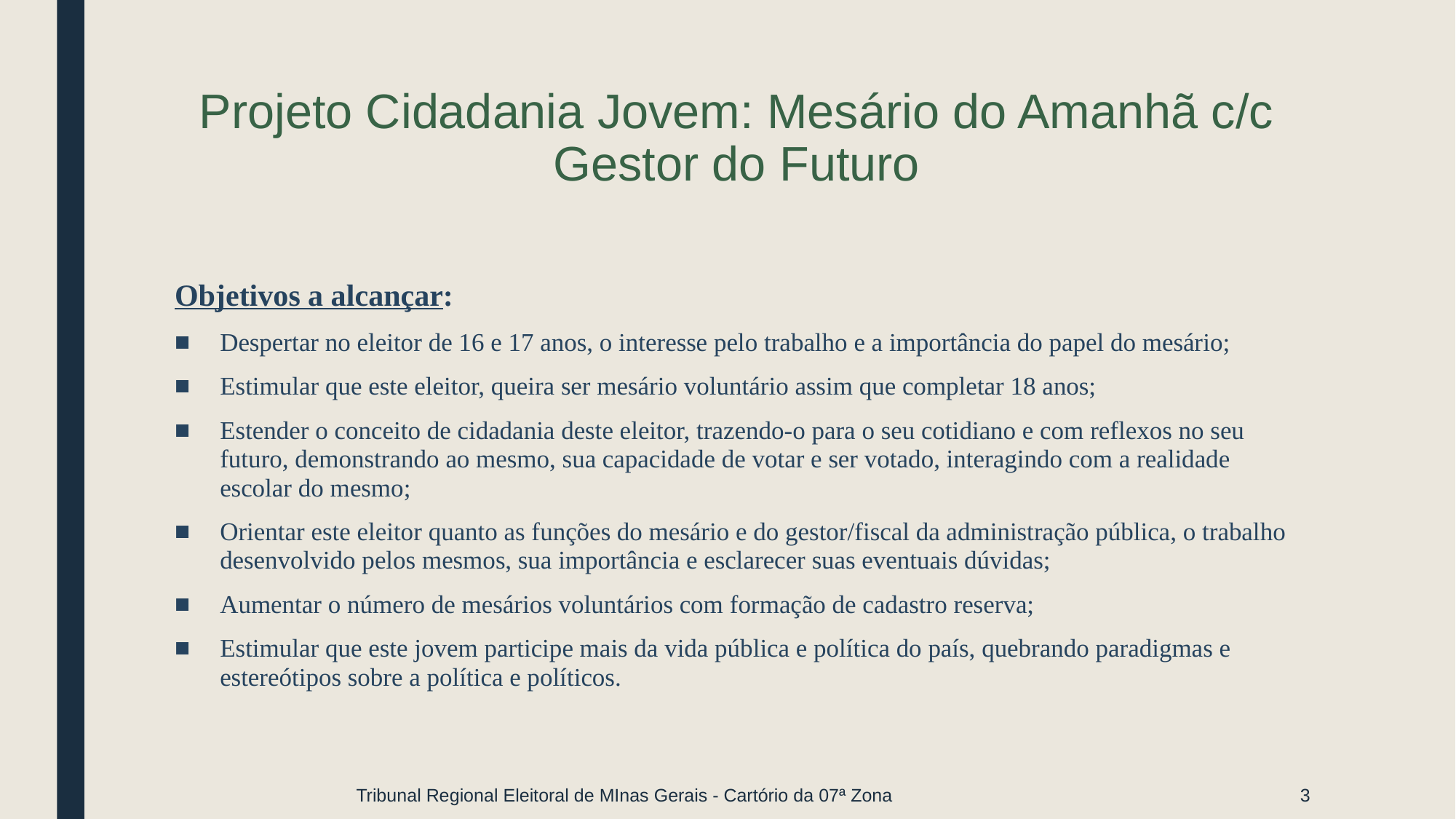

# Projeto Cidadania Jovem: Mesário do Amanhã c/c Gestor do Futuro
Objetivos a alcançar:
Despertar no eleitor de 16 e 17 anos, o interesse pelo trabalho e a importância do papel do mesário;
Estimular que este eleitor, queira ser mesário voluntário assim que completar 18 anos;
Estender o conceito de cidadania deste eleitor, trazendo-o para o seu cotidiano e com reflexos no seu futuro, demonstrando ao mesmo, sua capacidade de votar e ser votado, interagindo com a realidade escolar do mesmo;
Orientar este eleitor quanto as funções do mesário e do gestor/fiscal da administração pública, o trabalho desenvolvido pelos mesmos, sua importância e esclarecer suas eventuais dúvidas;
Aumentar o número de mesários voluntários com formação de cadastro reserva;
Estimular que este jovem participe mais da vida pública e política do país, quebrando paradigmas e estereótipos sobre a política e políticos.

Tribunal Regional Eleitoral de MInas Gerais - Cartório da 07ª Zona
3